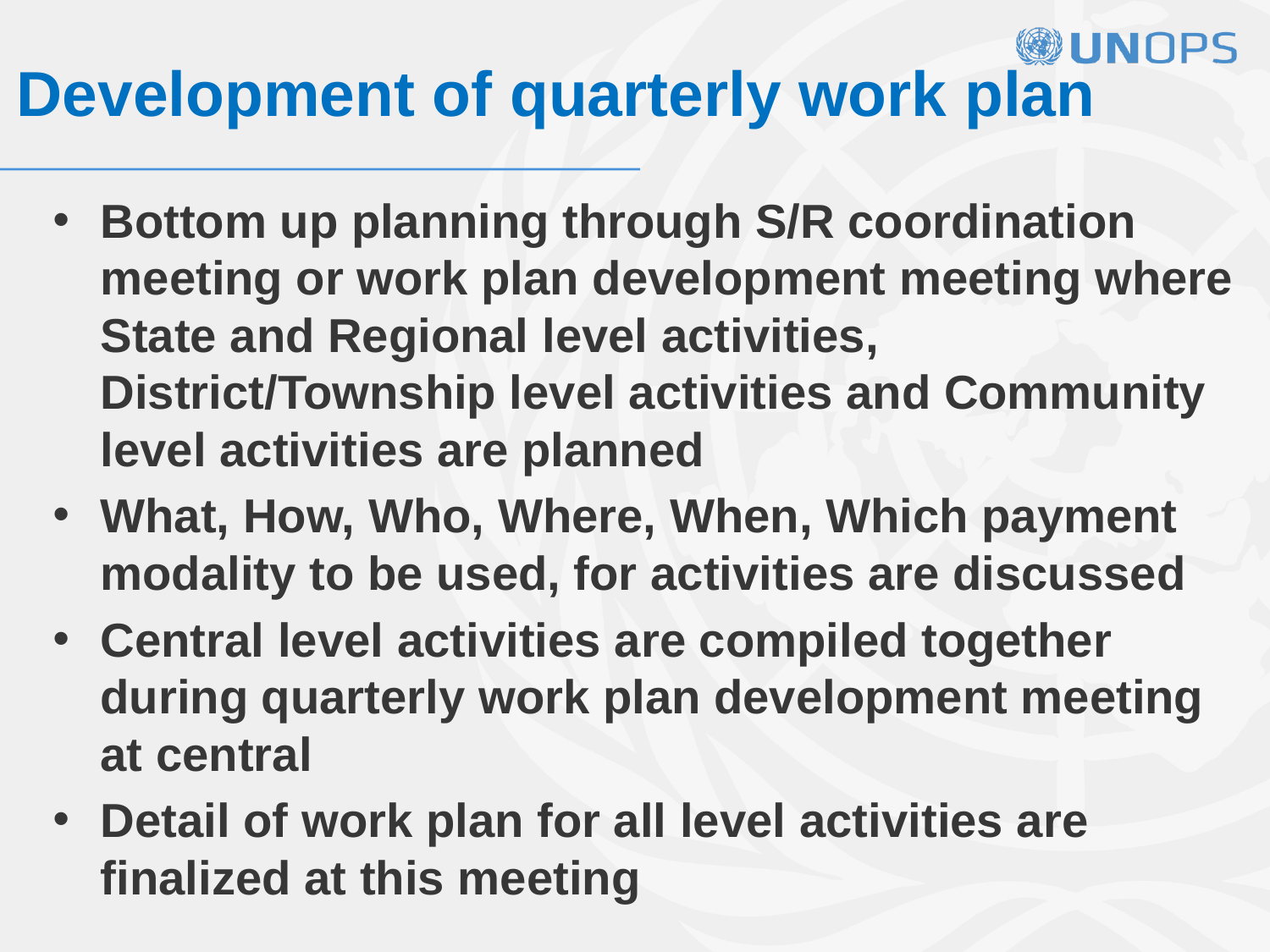

Development of quarterly work plan
Bottom up planning through S/R coordination meeting or work plan development meeting where State and Regional level activities, District/Township level activities and Community level activities are planned
What, How, Who, Where, When, Which payment modality to be used, for activities are discussed
Central level activities are compiled together during quarterly work plan development meeting at central
Detail of work plan for all level activities are finalized at this meeting